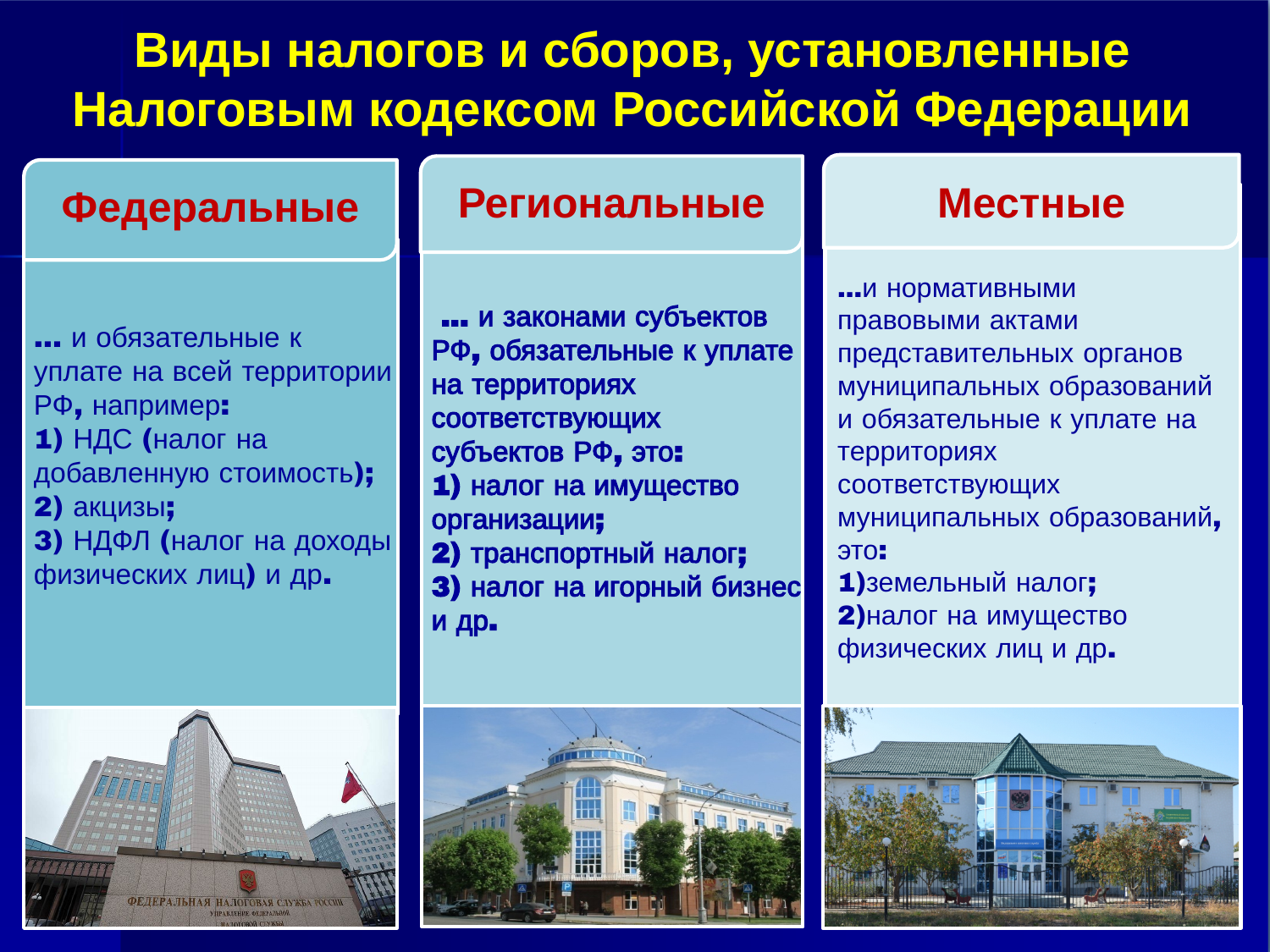

Виды налогов и сборов, установленные Налоговым кодексом Российской Федерации
Местные
Региональные
Федеральные

…и нормативными правовыми актами представительных органов муниципальных образований и обязательные к уплате на территориях соответствующих муниципальных образований, это:
1)земельный налог;
2)налог на имущество физических лиц и др.

 … и законами субъектов РФ, обязательные к уплате на территориях соответствующих субъектов РФ, это:
1) налог на имущество организации;
2) транспортный налог;
3) налог на игорный бизнес и др.
… и обязательные к уплате на всей территории РФ, например:
1) НДС (налог на добавленную стоимость);
2) акцизы;
3) НДФЛ (налог на доходы физических лиц) и др.